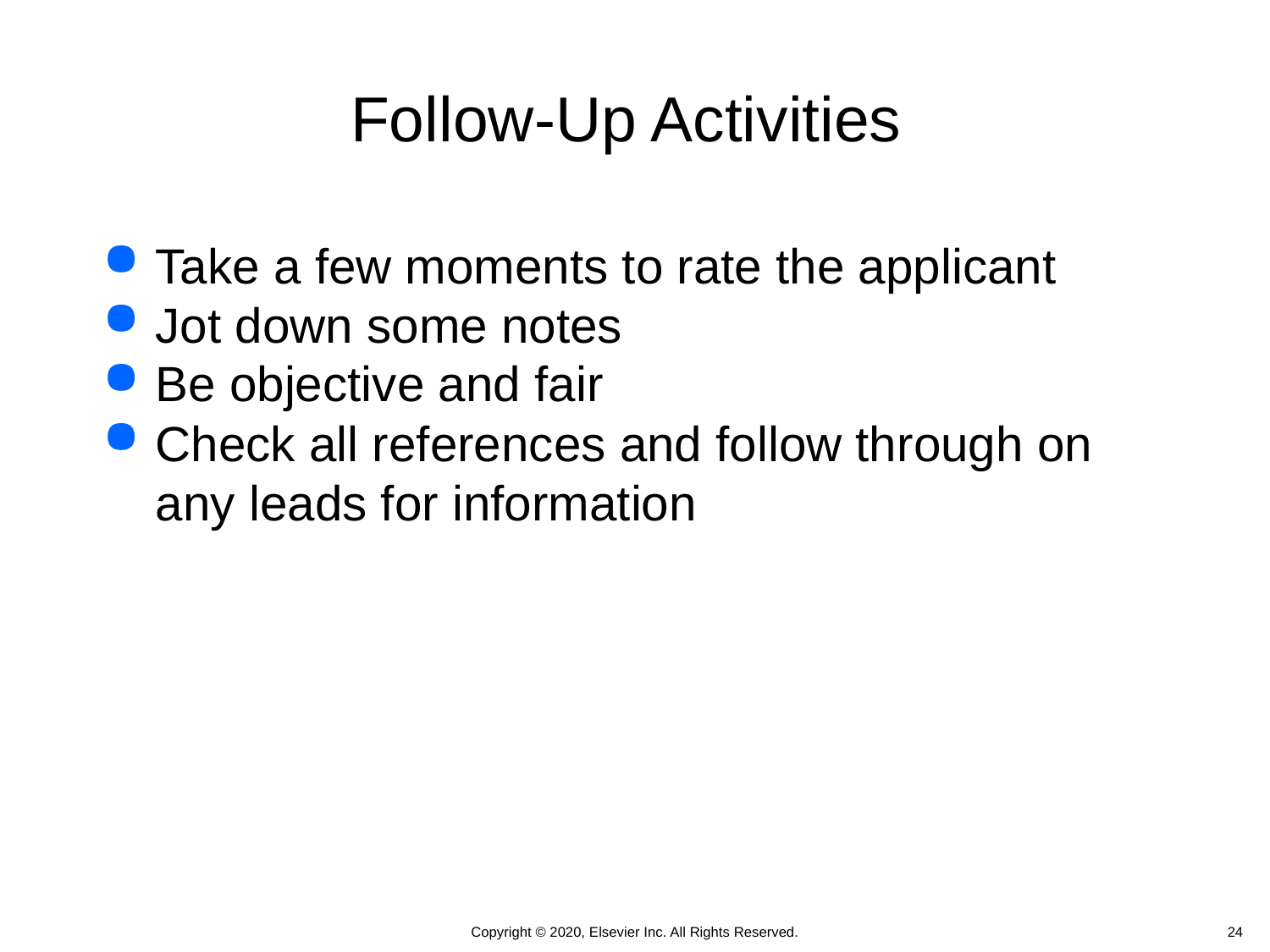

# Follow-Up Activities
Take a few moments to rate the applicant
Jot down some notes
Be objective and fair
Check all references and follow through on any leads for information
 24